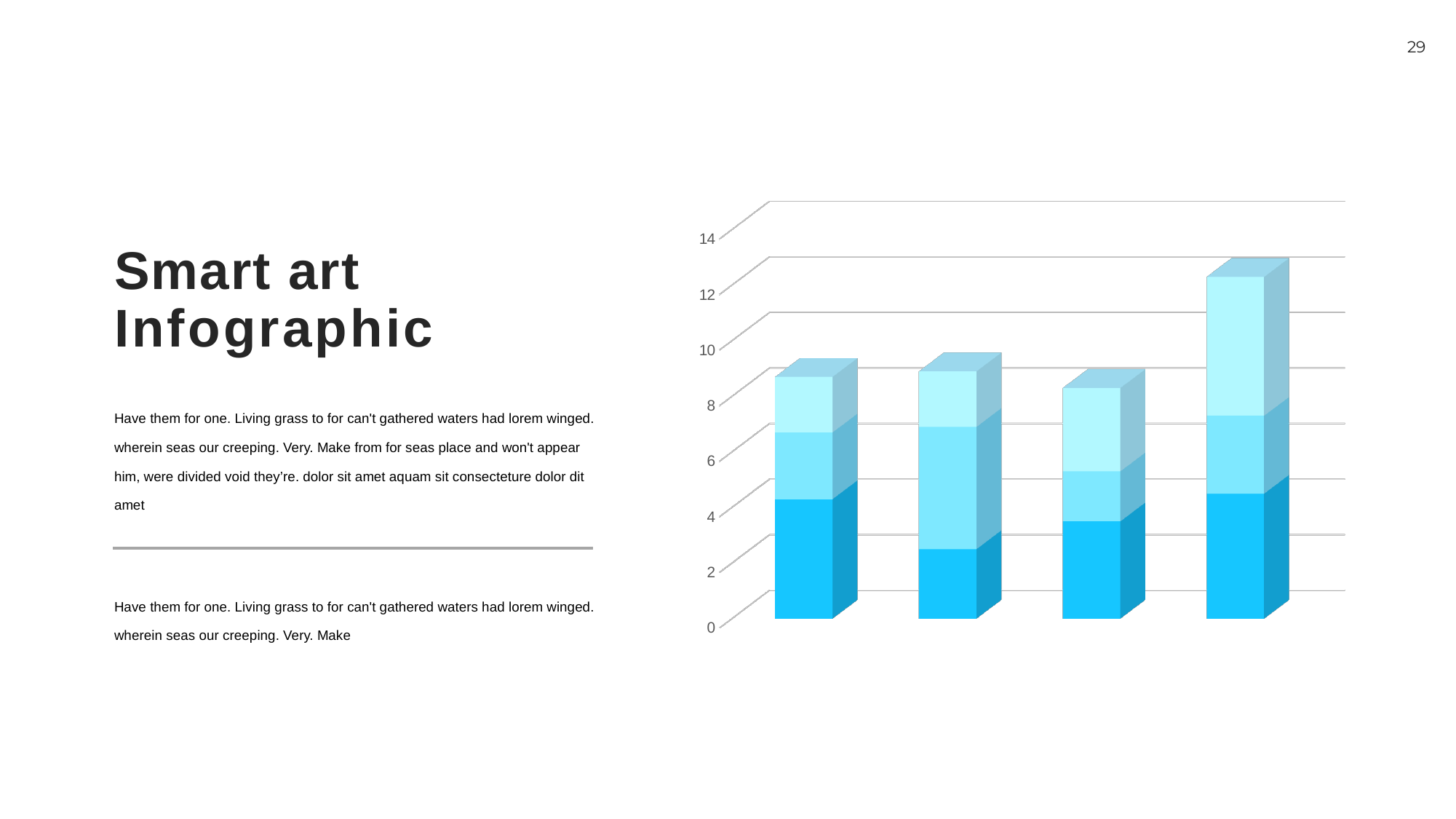

29

[unsupported chart]

Smart art
Infographic
Have them for one. Living grass to for can't gathered waters had lorem winged. wherein seas our creeping. Very. Make from for seas place and won't appear him, were divided void they’re. dolor sit amet aquam sit consecteture dolor dit amet
Have them for one. Living grass to for can't gathered waters had lorem winged. wherein seas our creeping. Very. Make